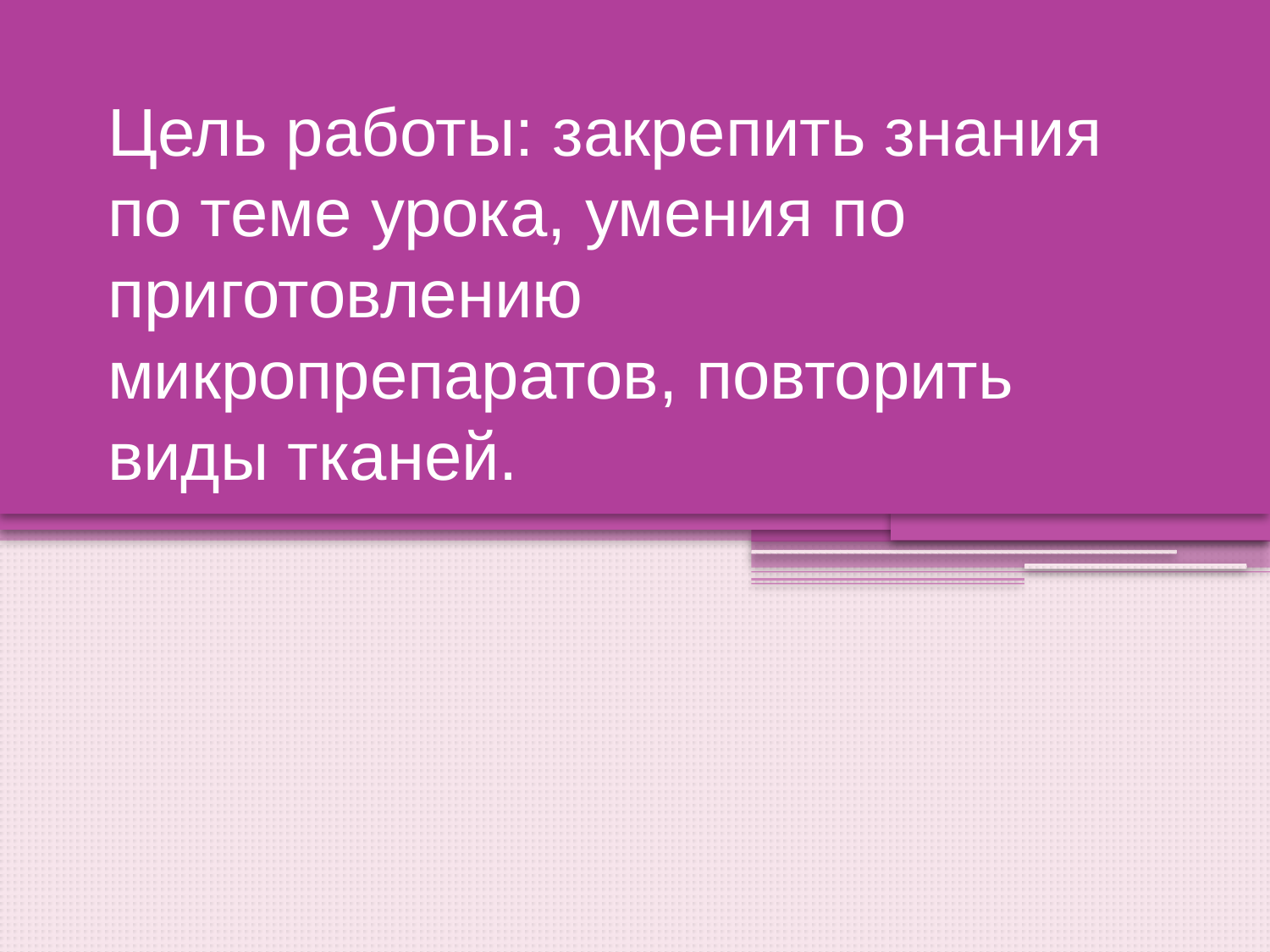

# Цель работы: закрепить знания по теме урока, умения по приготовлению микропрепаратов, повторить виды тканей.